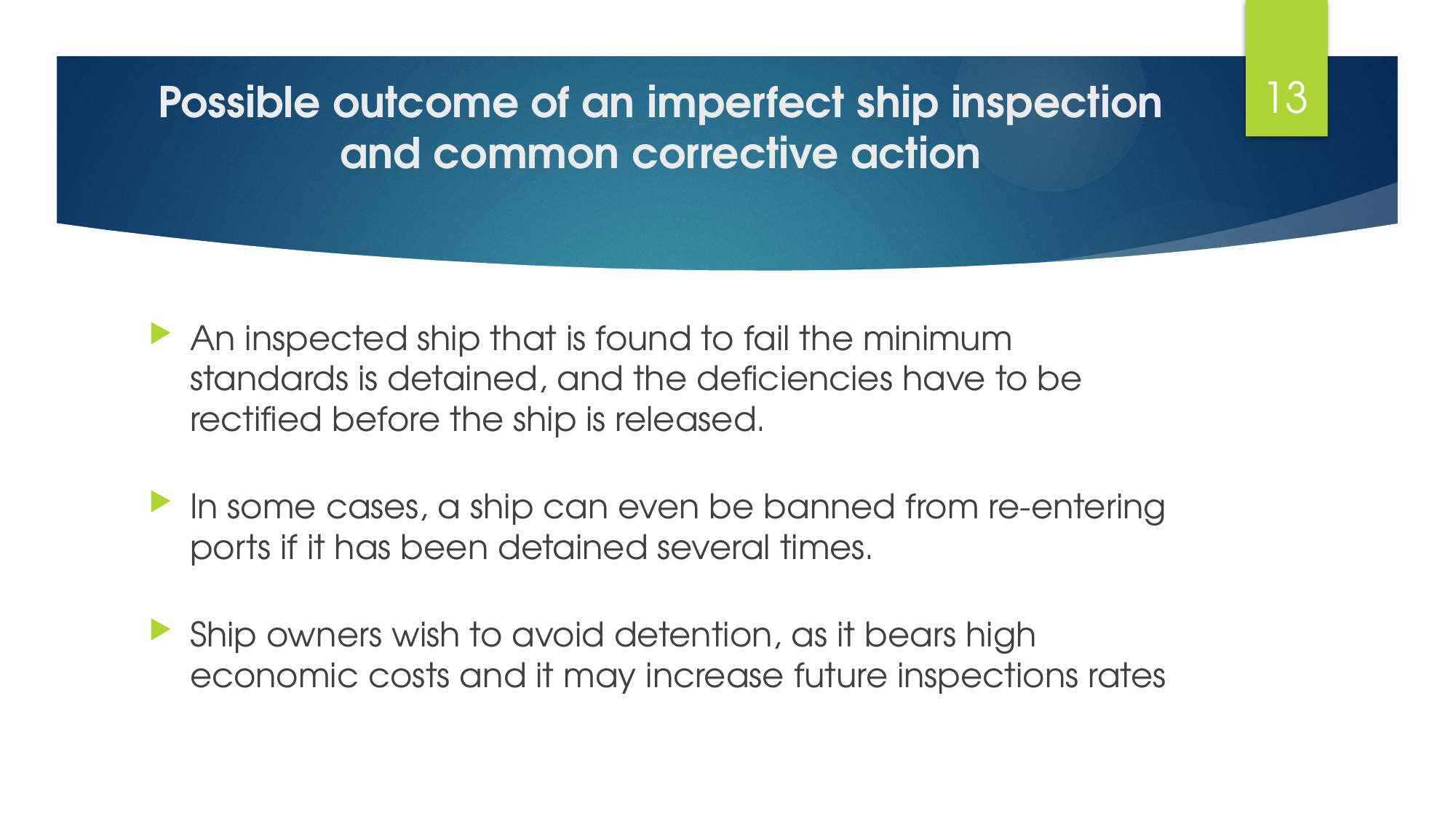

13
# Possible outcome of an imperfect ship inspection and common corrective action
An inspected ship that is found to fail the minimum standards is detained, and the deficiencies have to be rectified before the ship is released.

In some cases, a ship can even be banned from re-entering ports if it has been detained several times.

Ship owners wish to avoid detention, as it bears high economic costs and it may increase future inspections rates